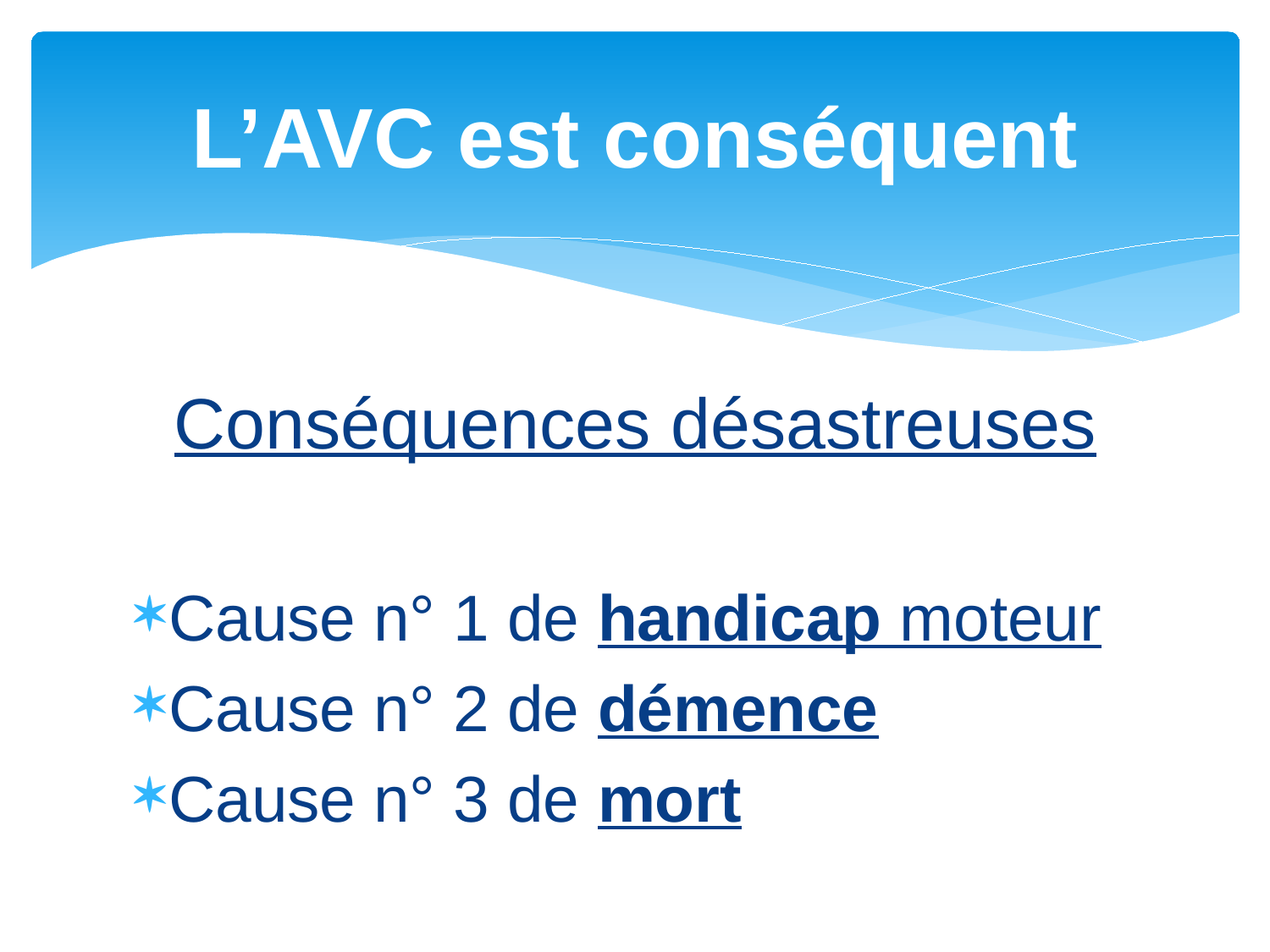

# L’AVC est conséquent
Conséquences désastreuses

Cause n° 1 de handicap moteur
Cause n° 2 de démence
Cause n° 3 de mort